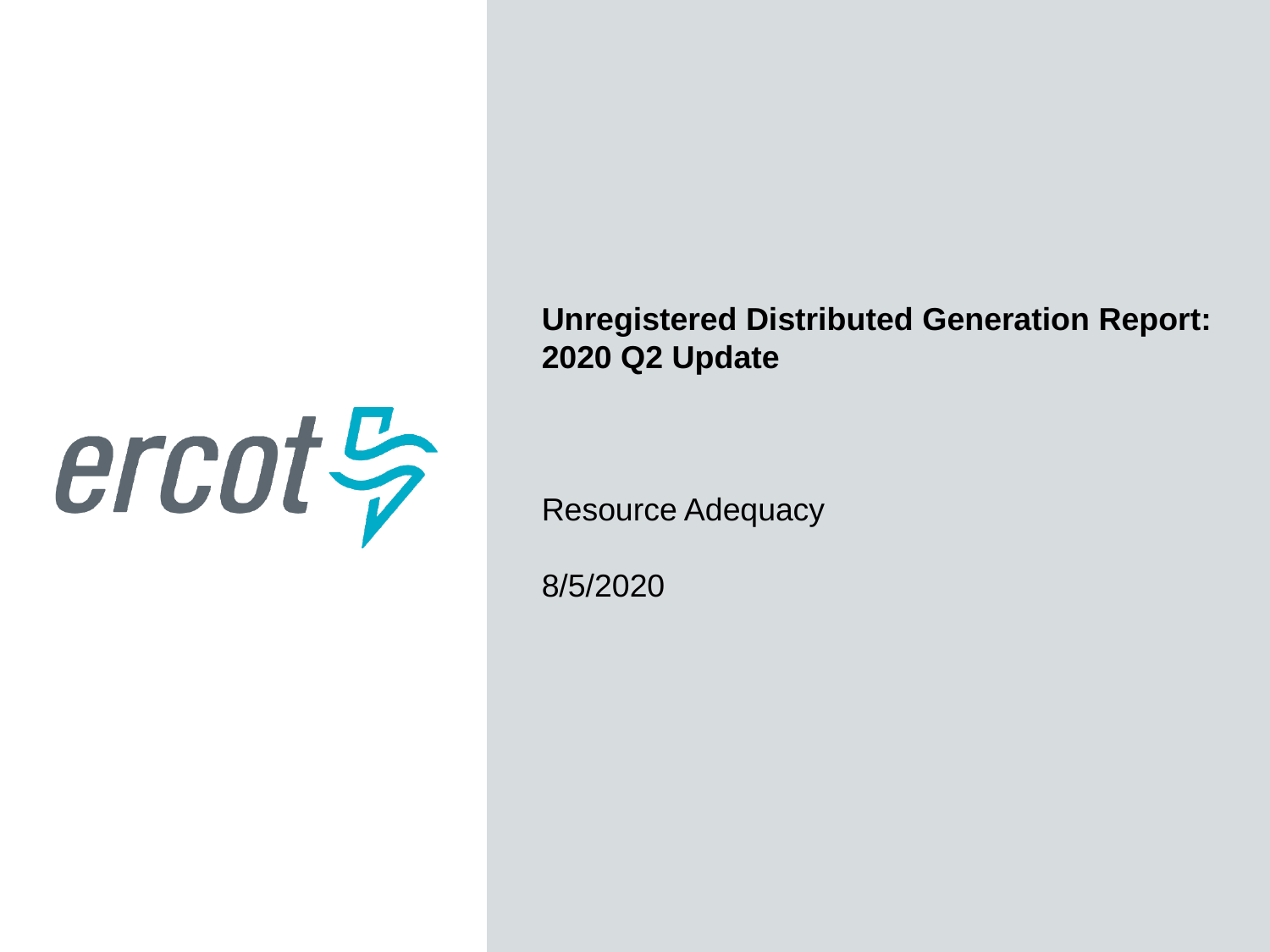

Unregistered Distributed Generation Report:
2020 Q2 Update

Resource Adequacy

8/5/2020